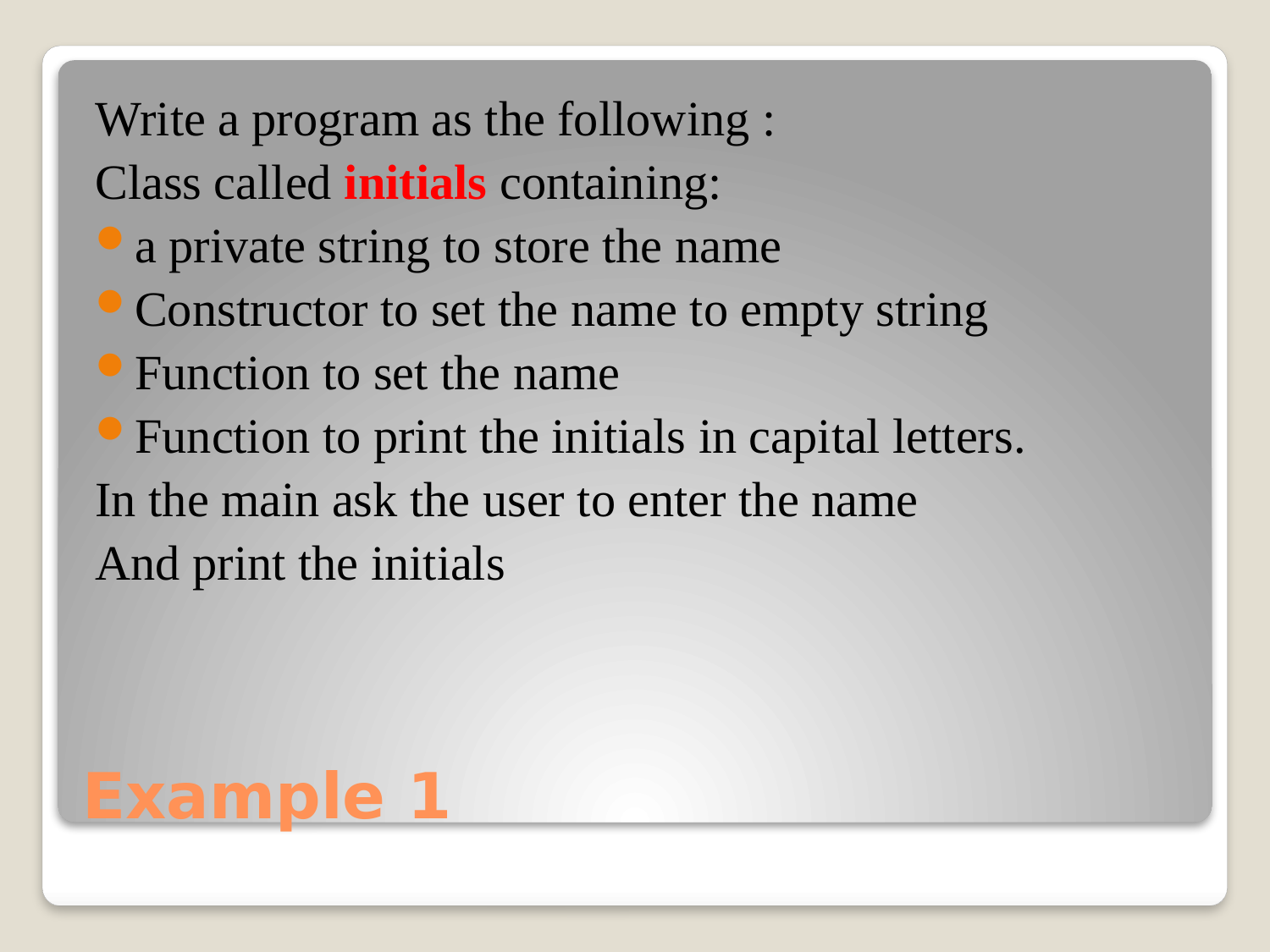

Write a program as the following :
Class called initials containing:
a private string to store the name
Constructor to set the name to empty string
Function to set the name
Function to print the initials in capital letters.
In the main ask the user to enter the name
And print the initials

# Example 1